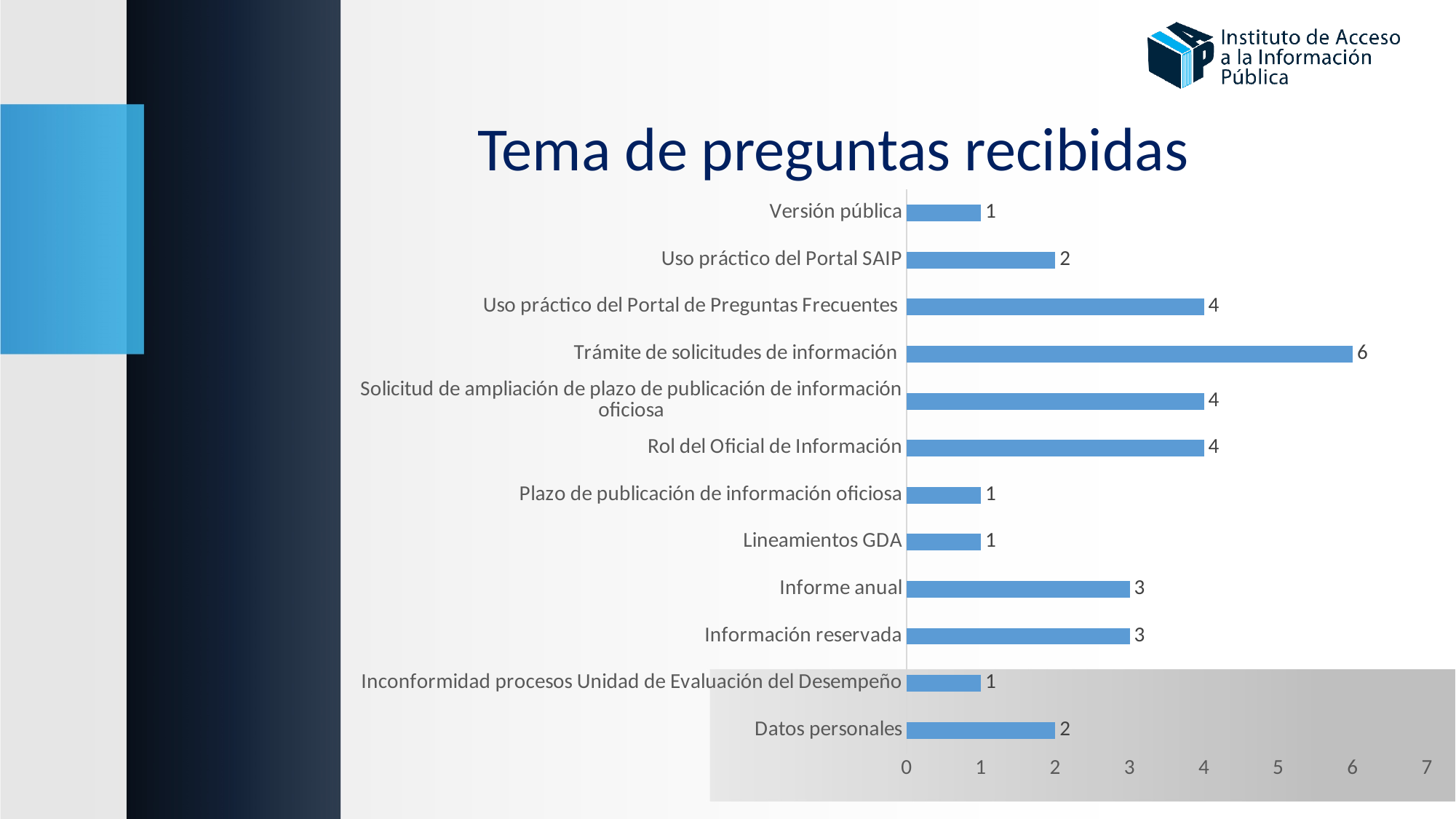

Tema de preguntas recibidas

### Chart

| Category |  |
|---|---|
| Datos personales | 2.0 |
| Inconformidad procesos Unidad de Evaluación del Desempeño | 1.0 |
| Información reservada | 3.0 |
| Informe anual | 3.0 |
| Lineamientos GDA | 1.0 |
| Plazo de publicación de información oficiosa | 1.0 |
| Rol del Oficial de Información | 4.0 |
| Solicitud de ampliación de plazo de publicación de información oficiosa | 4.0 |
| Trámite de solicitudes de información  | 6.0 |
| Uso práctico del Portal de Preguntas Frecuentes  | 4.0 |
| Uso práctico del Portal SAIP | 2.0 |
| Versión pública | 1.0 |